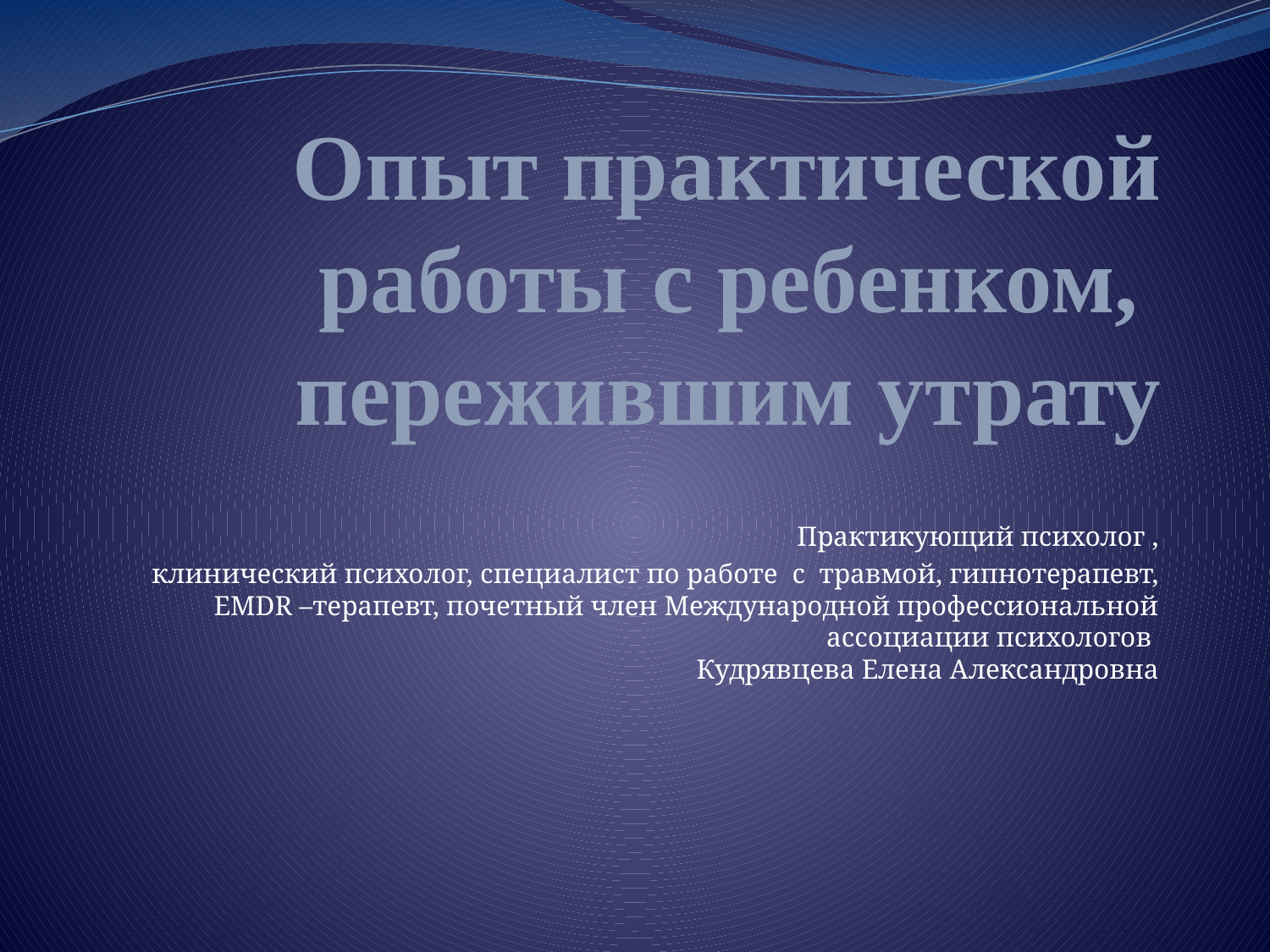

# Опыт практической работы с ребенком,  пережившим утрату

Практикующий психолог ,
клинический психолог, специалист по работе  c  травмой, гипнотерапевт, EMDR –терапевт, почетный член Международной профессиональной ассоциации психологов
Кудрявцева Елена Александровна